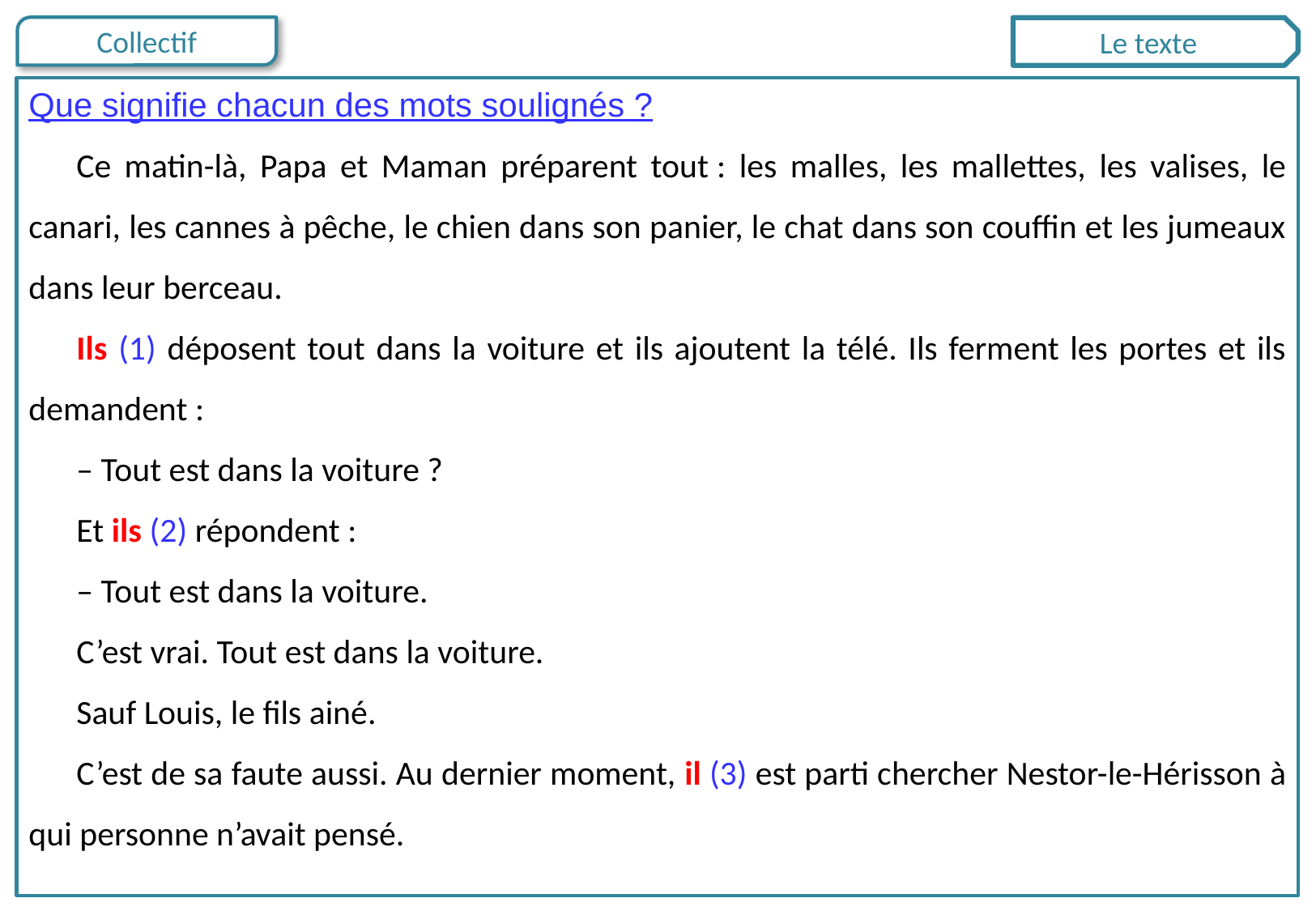

Le texte
Que signifie chacun des mots soulignés ?
Ce matin-là, Papa et Maman préparent tout : les malles, les mallettes, les valises, le canari, les cannes à pêche, le chien dans son panier, le chat dans son couffin et les jumeaux dans leur berceau.
Ils (1) déposent tout dans la voiture et ils ajoutent la télé. Ils ferment les portes et ils demandent :
– Tout est dans la voiture ?
Et ils (2) répondent :
– Tout est dans la voiture.
C’est vrai. Tout est dans la voiture.
Sauf Louis, le fils ainé.
C’est de sa faute aussi. Au dernier moment, il (3) est parti chercher Nestor-le-Hérisson à qui personne n’avait pensé.